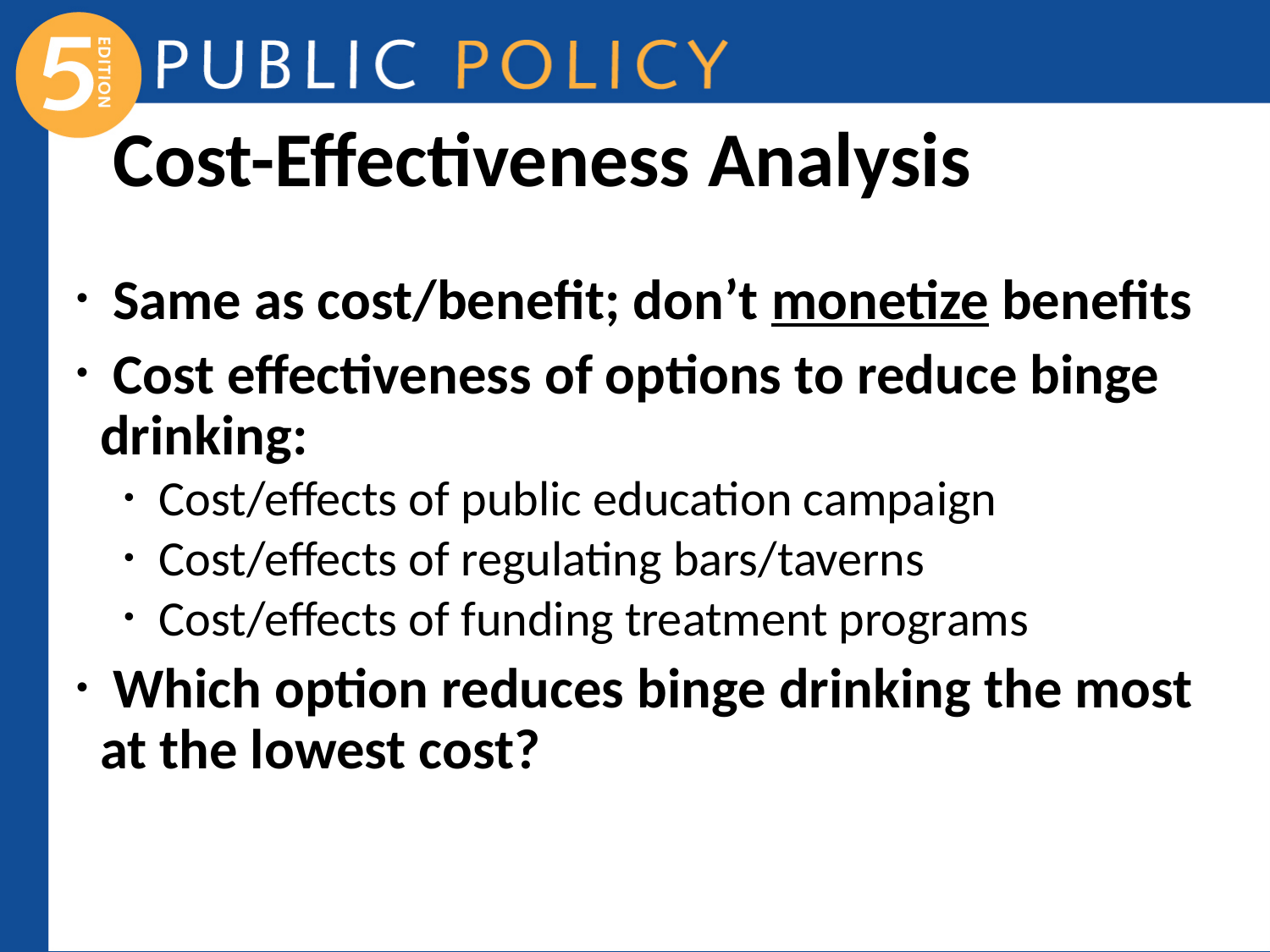

# Cost-Effectiveness Analysis
 Same as cost/benefit; don’t monetize benefits
 Cost effectiveness of options to reduce binge drinking:
 Cost/effects of public education campaign
 Cost/effects of regulating bars/taverns
 Cost/effects of funding treatment programs
 Which option reduces binge drinking the most at the lowest cost?